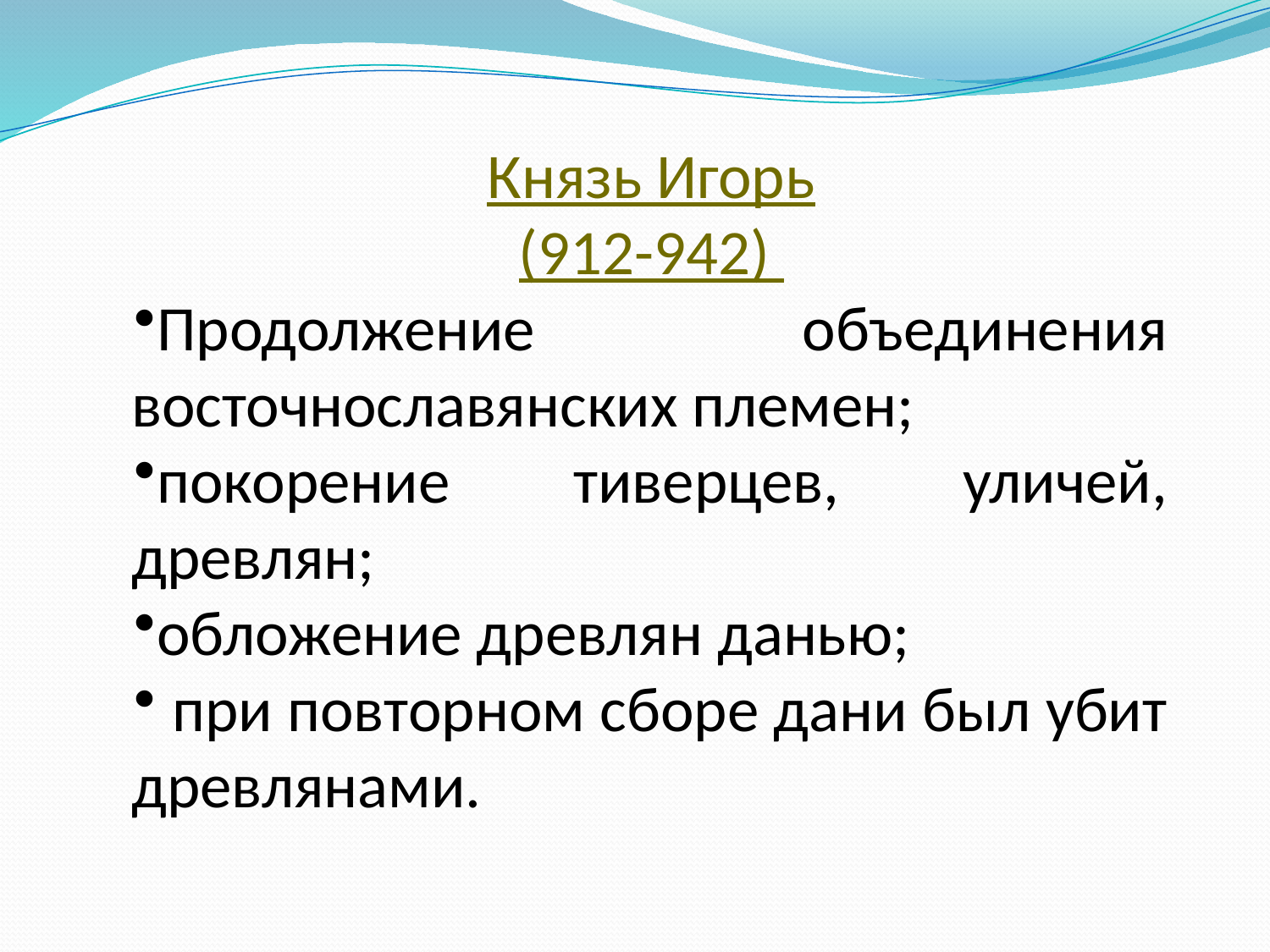

Князь Игорь
(912-942)
Продолжение объединения восточнославянских племен;
покорение тиверцев, уличей, древлян;
обложение древлян данью;
 при повторном сборе дани был убит древлянами.